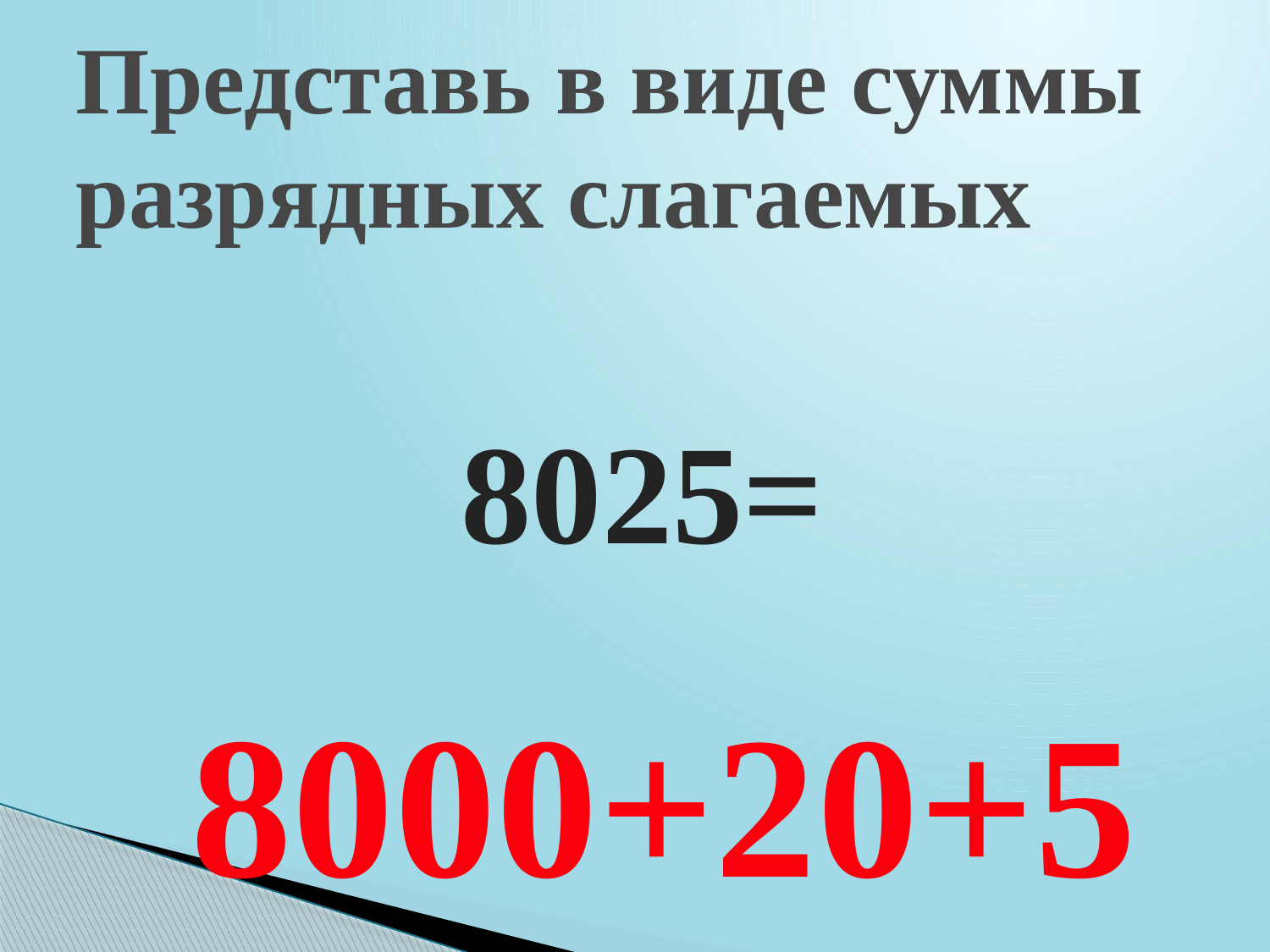

# Представь в виде суммы разрядных слагаемых
8025=
8000+20+5